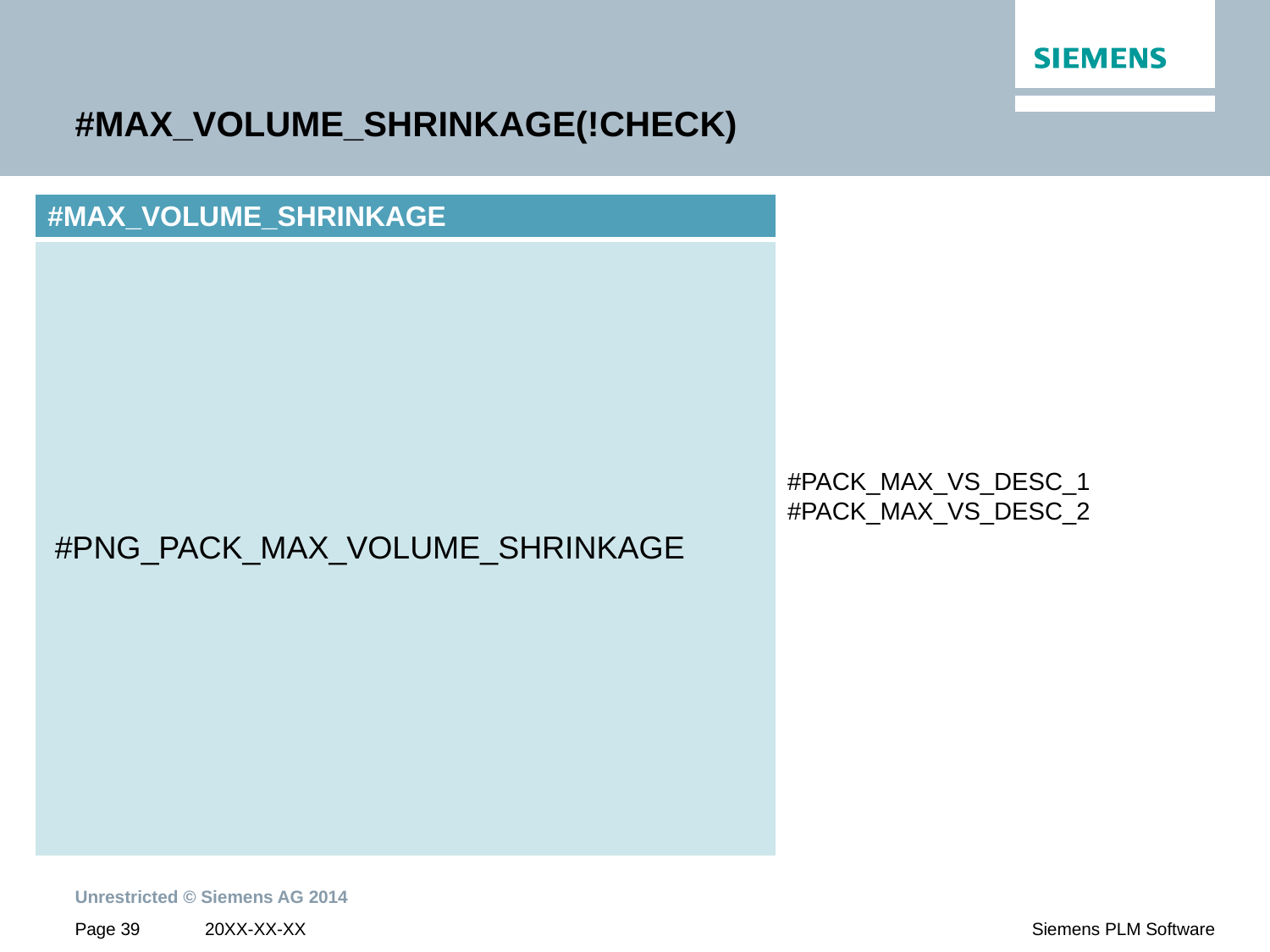

# #MAX_VOLUME_SHRINKAGE(!CHECK)
| #MAX\_VOLUME\_SHRINKAGE |
| --- |
|  |
#PNG_PACK_MAX_VOLUME_SHRINKAGE
#PACK_MAX_VS_DESC_1
#PACK_MAX_VS_DESC_2